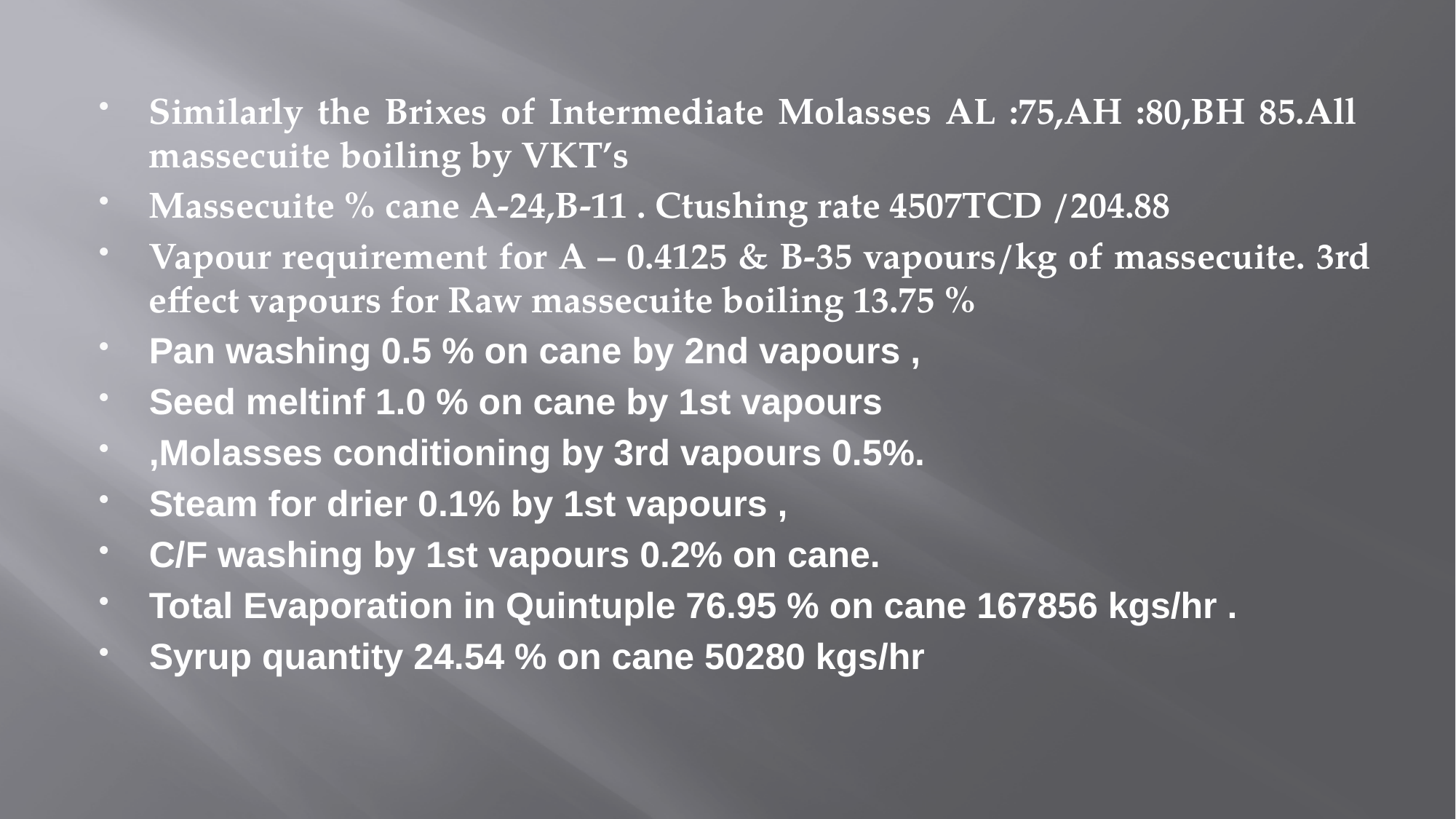

Similarly the Brixes of Intermediate Molasses AL :75,AH :80,BH 85.All  massecuite boiling by VKT’s
Massecuite % cane A-24,B-11 . Ctushing rate 4507TCD /204.88
Vapour requirement for A – 0.4125 & B-35 vapours/kg of massecuite. 3rd effect vapours for Raw massecuite boiling 13.75 %
Pan washing 0.5 % on cane by 2nd vapours ,
Seed meltinf 1.0 % on cane by 1st vapours
,Molasses conditioning by 3rd vapours 0.5%.
Steam for drier 0.1% by 1st vapours ,
C/F washing by 1st vapours 0.2% on cane.
Total Evaporation in Quintuple 76.95 % on cane 167856 kgs/hr .
Syrup quantity 24.54 % on cane 50280 kgs/hr